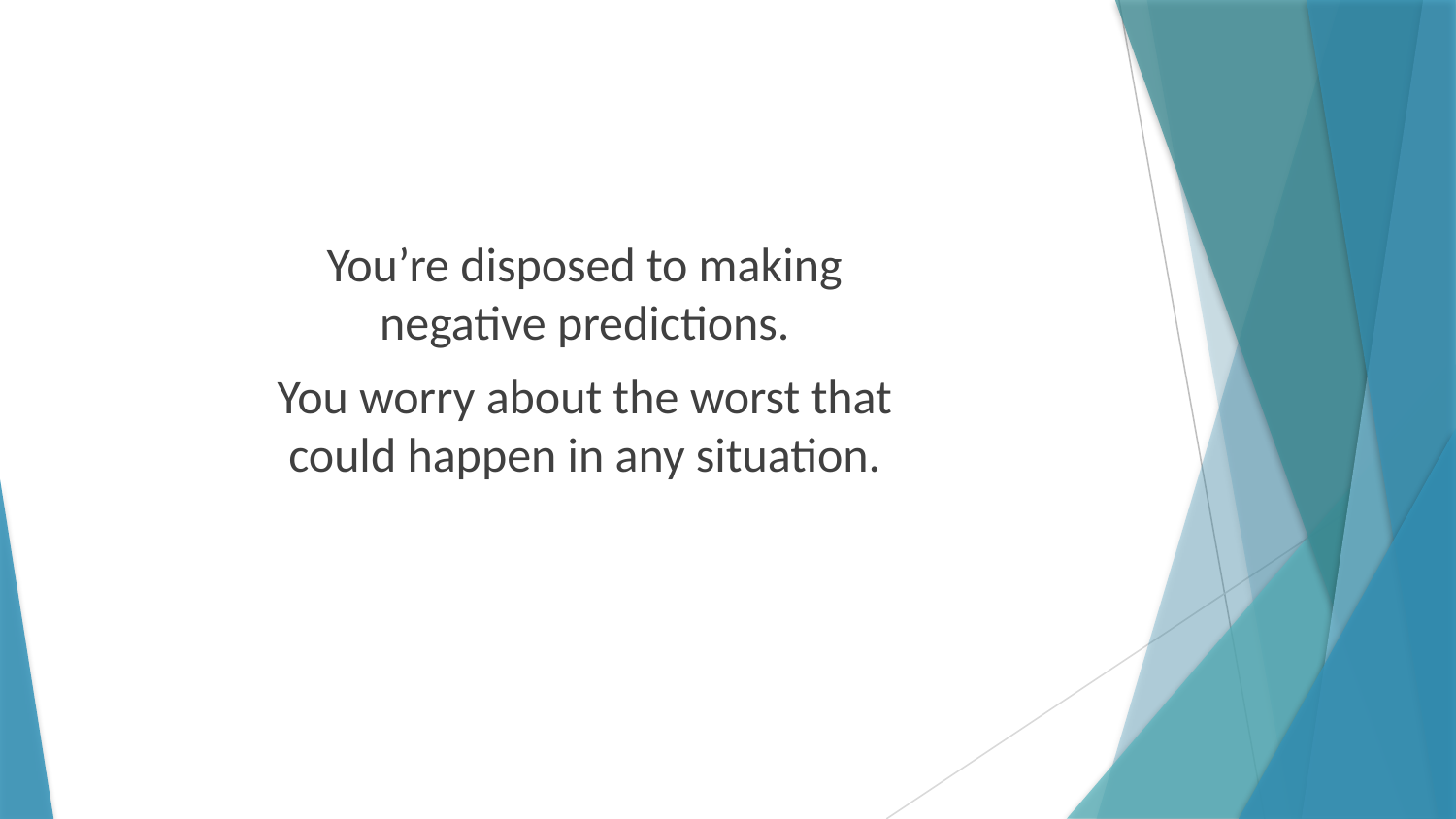

You’re disposed to making negative predictions.
You worry about the worst that could happen in any situation.